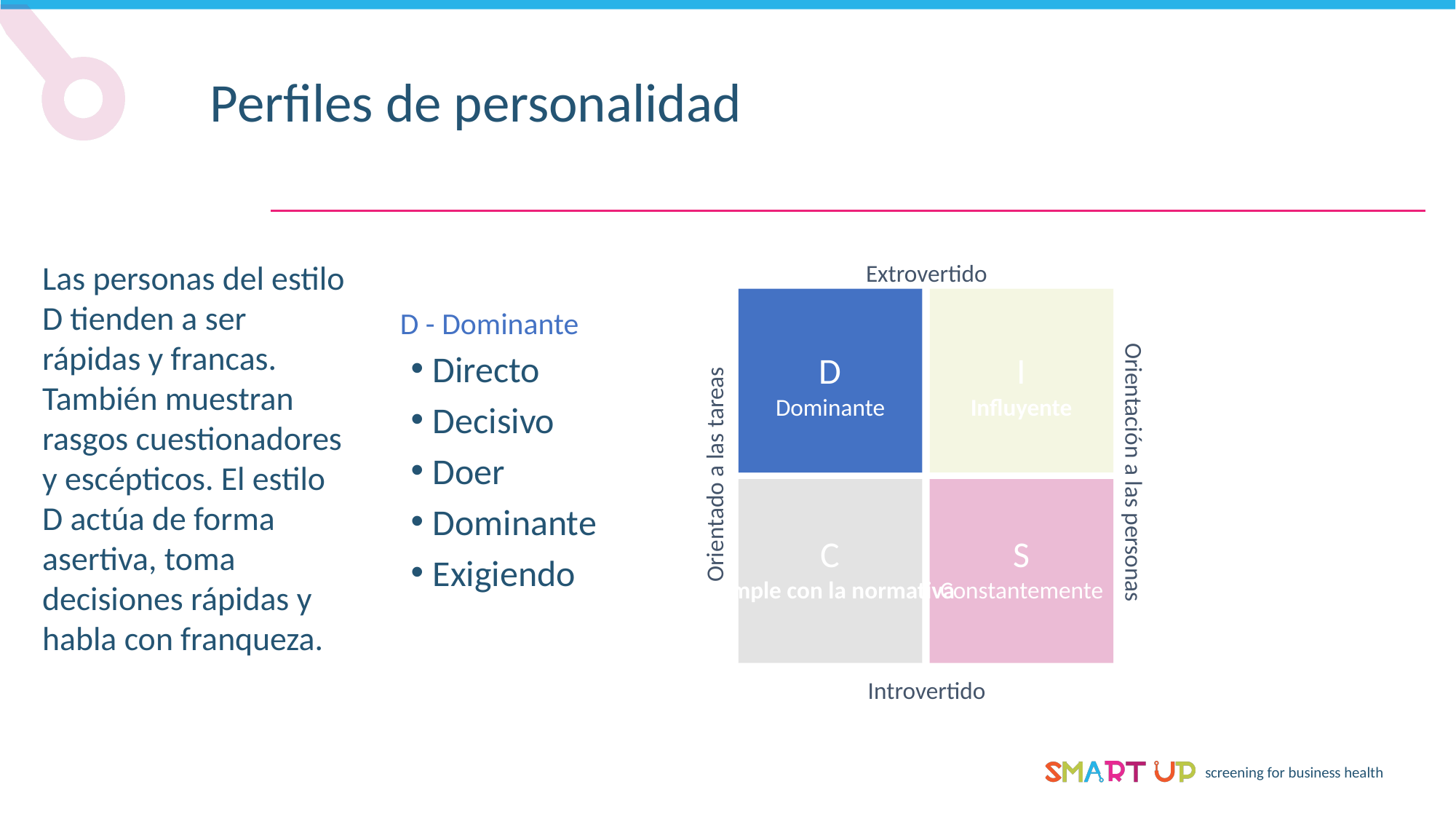

Perfiles de personalidad
Las personas del estilo D tienden a ser rápidas y francas. También muestran rasgos cuestionadores y escépticos. El estilo D actúa de forma asertiva, toma decisiones rápidas y habla con franqueza.
Extrovertido

D - Dominante
Directo
Decisivo
Doer
Dominante
Exigiendo
D
Dominante
I
Influyente
Orientación a las personas
Orientado a las tareas

C
Cumple con la normativa
S
Constantemente
Introvertido